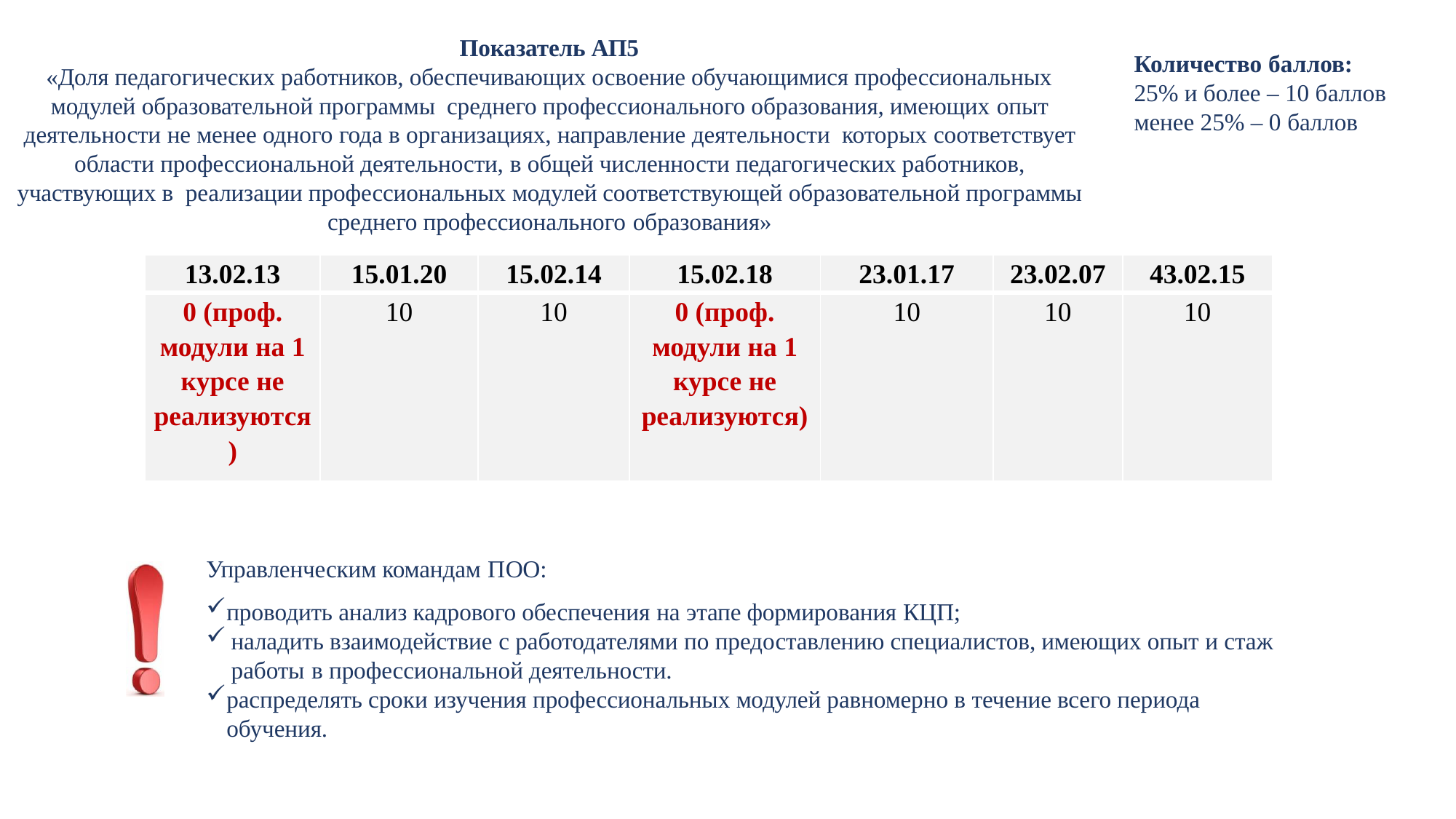

Показатель АП5
«Доля педагогических работников, обеспечивающих освоение обучающимися профессиональных модулей образовательной программы  среднего профессионального образования, имеющих опыт деятельности не менее одного года в организациях, направление деятельности  которых соответствует области профессиональной деятельности, в общей численности педагогических работников, участвующих в  реализации профессиональных модулей соответствующей образовательной программы среднего профессионального образования»
Количество баллов:
25% и более – 10 баллов
менее 25% – 0 баллов
| 13.02.13 | 15.01.20 | 15.02.14 | 15.02.18 | 23.01.17 | 23.02.07 | 43.02.15 |
| --- | --- | --- | --- | --- | --- | --- |
| 0 (проф. модули на 1 курсе не реализуются) | 10 | 10 | 0 (проф. модули на 1 курсе не реализуются) | 10 | 10 | 10 |
Управленческим командам ПОО:
проводить анализ кадрового обеспечения на этапе формирования КЦП;
наладить взаимодействие с работодателями по предоставлению специалистов, имеющих опыт и стаж работы в профессиональной деятельности.
распределять сроки изучения профессиональных модулей равномерно в течение всего периода обучения.